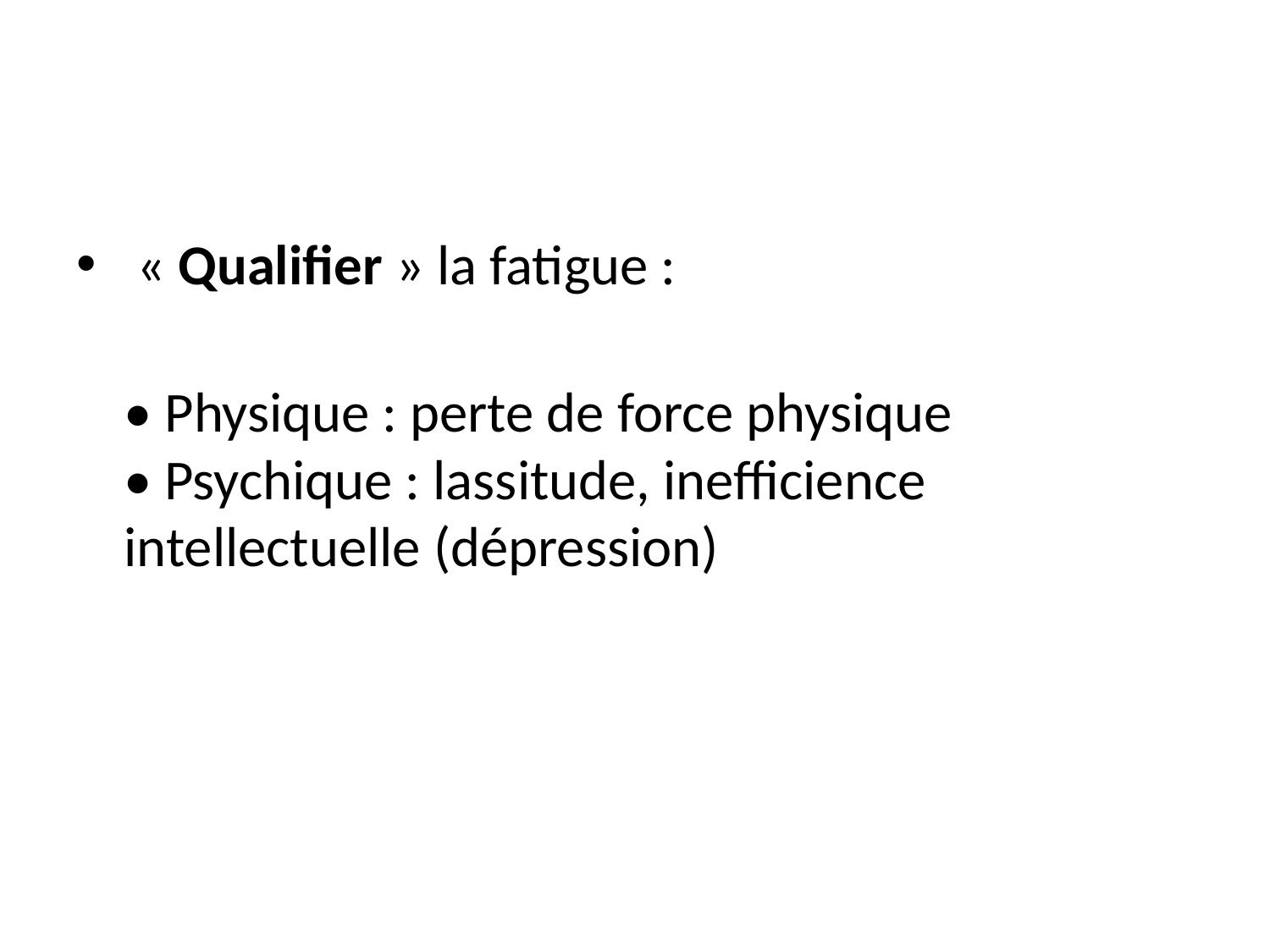

#
 « Qualifier » la fatigue :
• Physique : perte de force physique
• Psychique : lassitude, inefficience intellectuelle (dépression)